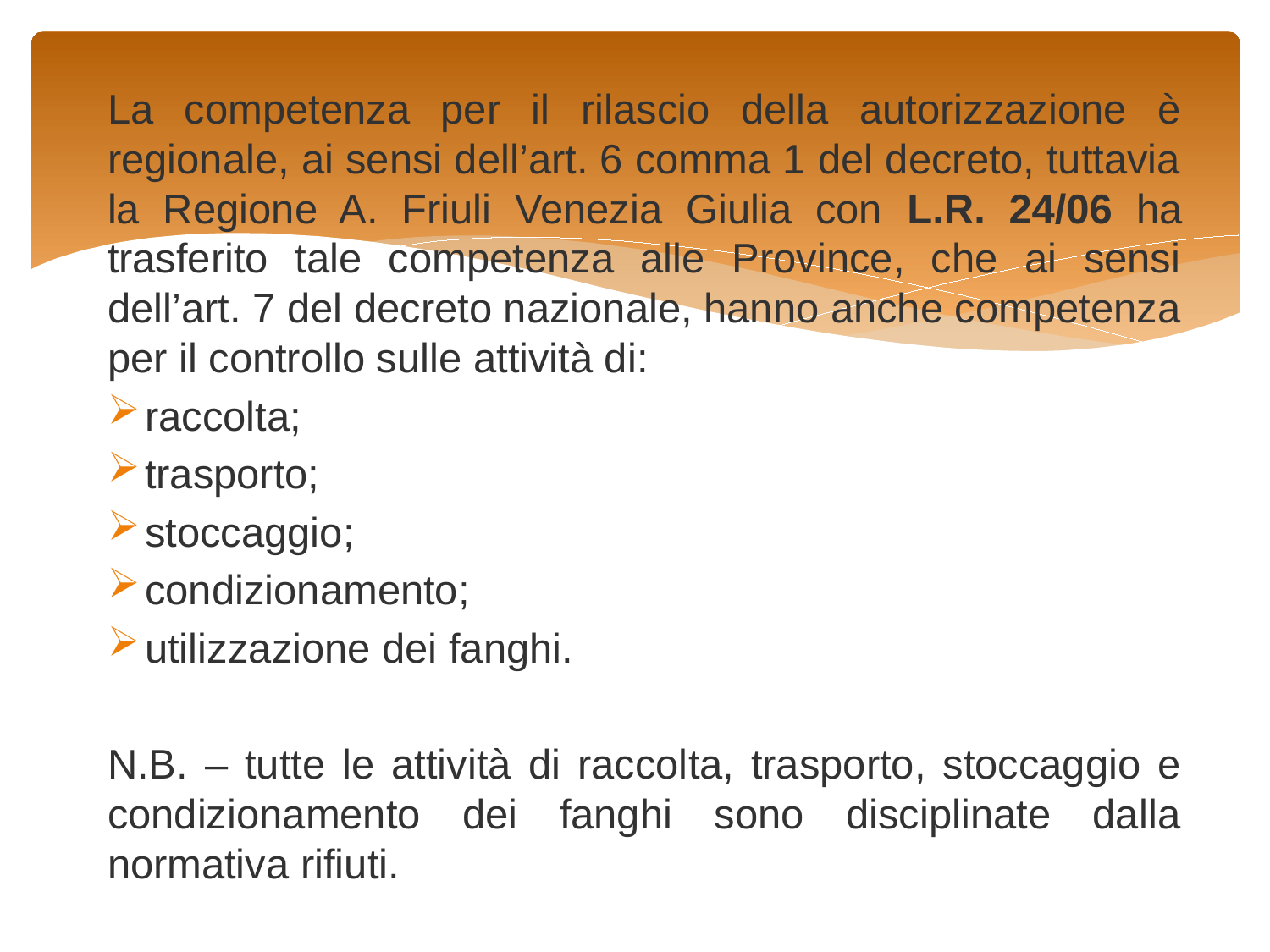

La competenza per il rilascio della autorizzazione è regionale, ai sensi dell’art. 6 comma 1 del decreto, tuttavia la Regione A. Friuli Venezia Giulia con L.R. 24/06 ha trasferito tale competenza alle Province, che ai sensi dell’art. 7 del decreto nazionale, hanno anche competenza per il controllo sulle attività di:
raccolta;
trasporto;
stoccaggio;
condizionamento;
utilizzazione dei fanghi.

N.B. – tutte le attività di raccolta, trasporto, stoccaggio e condizionamento dei fanghi sono disciplinate dalla normativa rifiuti.